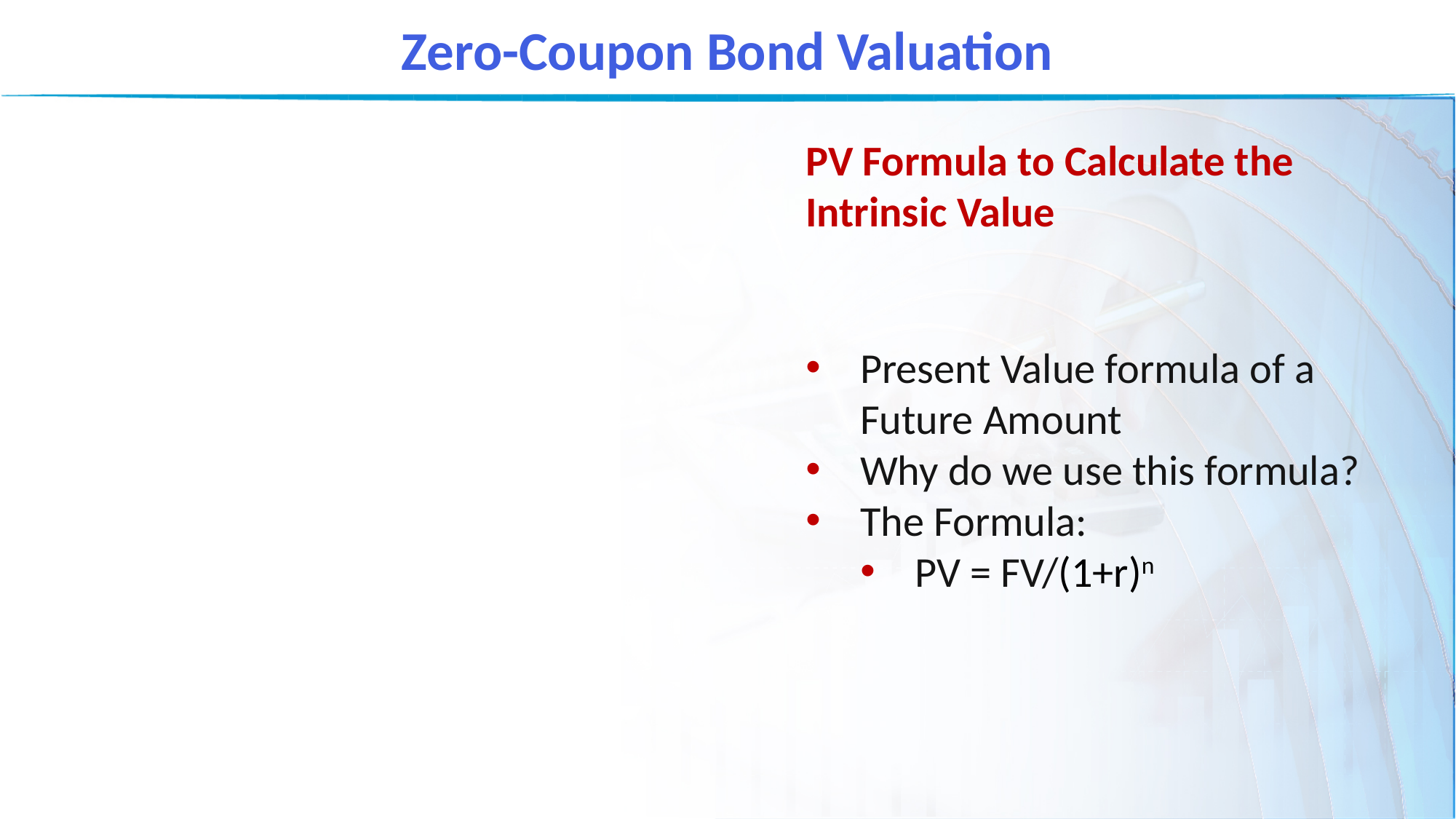

Zero-Coupon Bond Valuation
PV Formula to Calculate the Intrinsic Value

Present Value formula of a Future Amount
Why do we use this formula?
The Formula:
PV = FV/(1+r)n